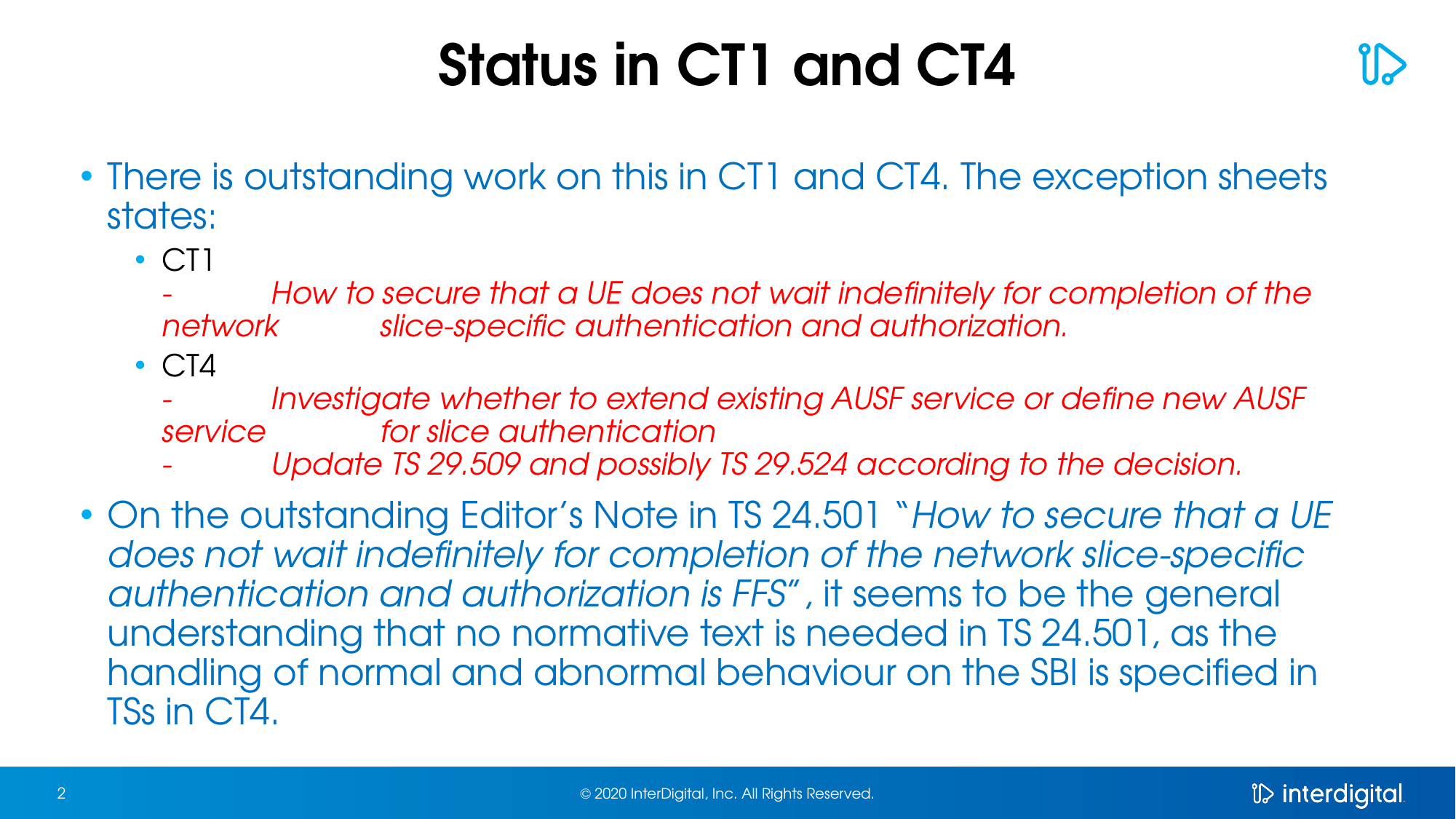

# Status in CT1 and CT4
There is outstanding work on this in CT1 and CT4. The exception sheets states:
CT1
- 	How to secure that a UE does not wait indefinitely for completion of the network 	slice-specific authentication and authorization.
CT4
- 	Investigate whether to extend existing AUSF service or define new AUSF service 	for slice authentication
- 	Update TS 29.509 and possibly TS 29.524 according to the decision.
On the outstanding Editor’s Note in TS 24.501 “How to secure that a UE does not wait indefinitely for completion of the network slice-specific authentication and authorization is FFS”, it seems to be the general understanding that no normative text is needed in TS 24.501, as the handling of normal and abnormal behaviour on the SBI is specified in TSs in CT4.
2
© 2020 InterDigital, Inc. All Rights Reserved.